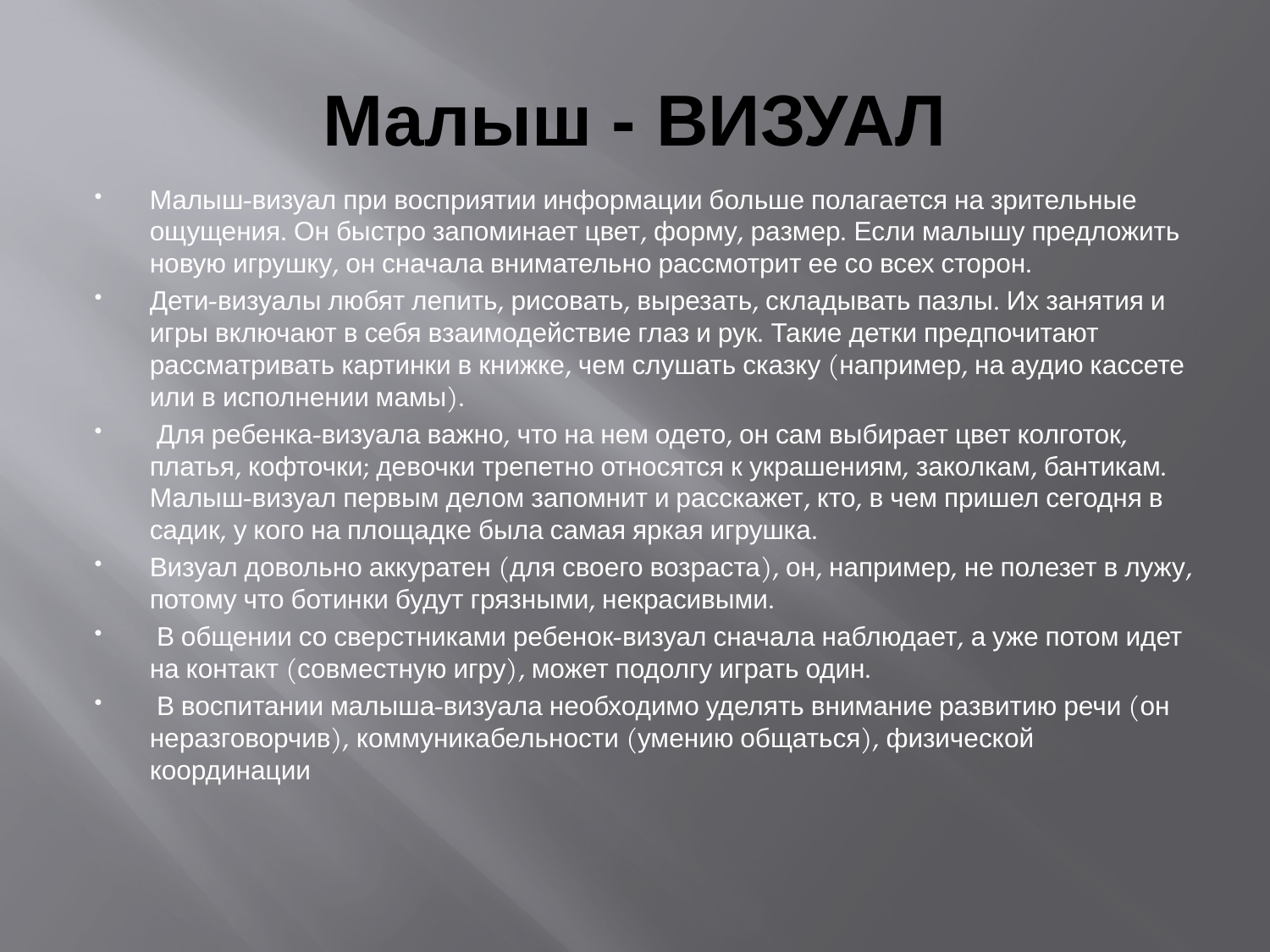

# Малыш - ВИЗУАЛ
Малыш-визуал при восприятии информации больше полагается на зрительные ощущения. Он быстро запоминает цвет, форму, размер. Если малышу предложить новую игрушку, он сначала внимательно рассмотрит ее со всех сторон.
Дети-визуалы любят лепить, рисовать, вырезать, складывать пазлы. Их занятия и игры включают в себя взаимодействие глаз и рук. Такие детки предпочитают рассматривать картинки в книжке, чем слушать сказку (например, на аудио кассете или в исполнении мамы).
 Для ребенка-визуала важно, что на нем одето, он сам выбирает цвет колготок, платья, кофточки; девочки трепетно относятся к украшениям, заколкам, бантикам. Малыш-визуал первым делом запомнит и расскажет, кто, в чем пришел сегодня в садик, у кого на площадке была самая яркая игрушка.
Визуал довольно аккуратен (для своего возраста), он, например, не полезет в лужу, потому что ботинки будут грязными, некрасивыми.
 В общении со сверстниками ребенок-визуал сначала наблюдает, а уже потом идет на контакт (совместную игру), может подолгу играть один.
 В воспитании малыша-визуала необходимо уделять внимание развитию речи (он неразговорчив), коммуникабельности (умению общаться), физической координации